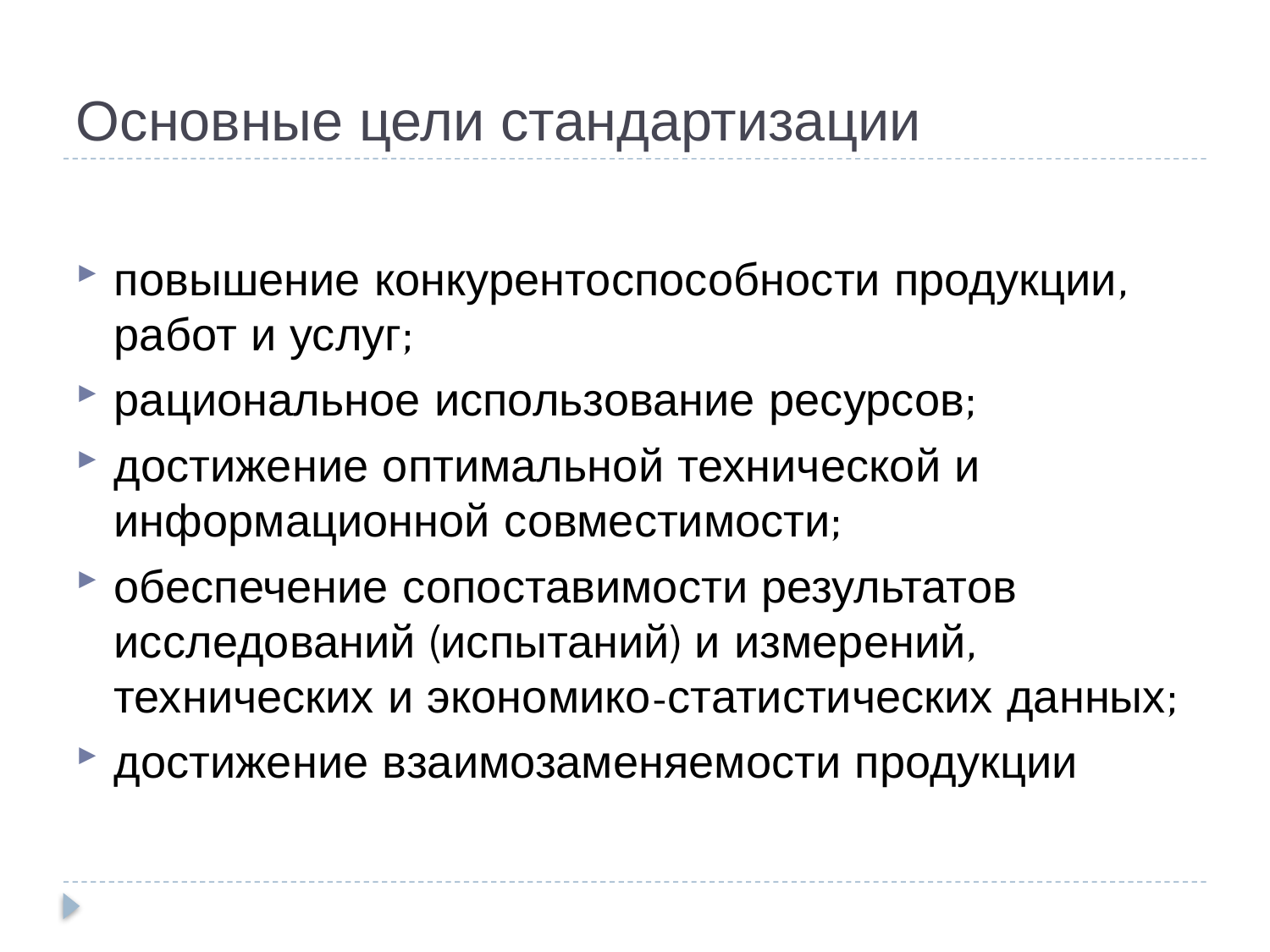

# Основные цели стандартизации
повышение конкурентоспособности продукции, работ и услуг;
рациональное использование ресурсов;
достижение оптимальной технической и информационной совместимости;
обеспечение сопоставимости результатов исследований (испытаний) и измерений, технических и экономико-статистических данных;
достижение взаимозаменяемости продукции